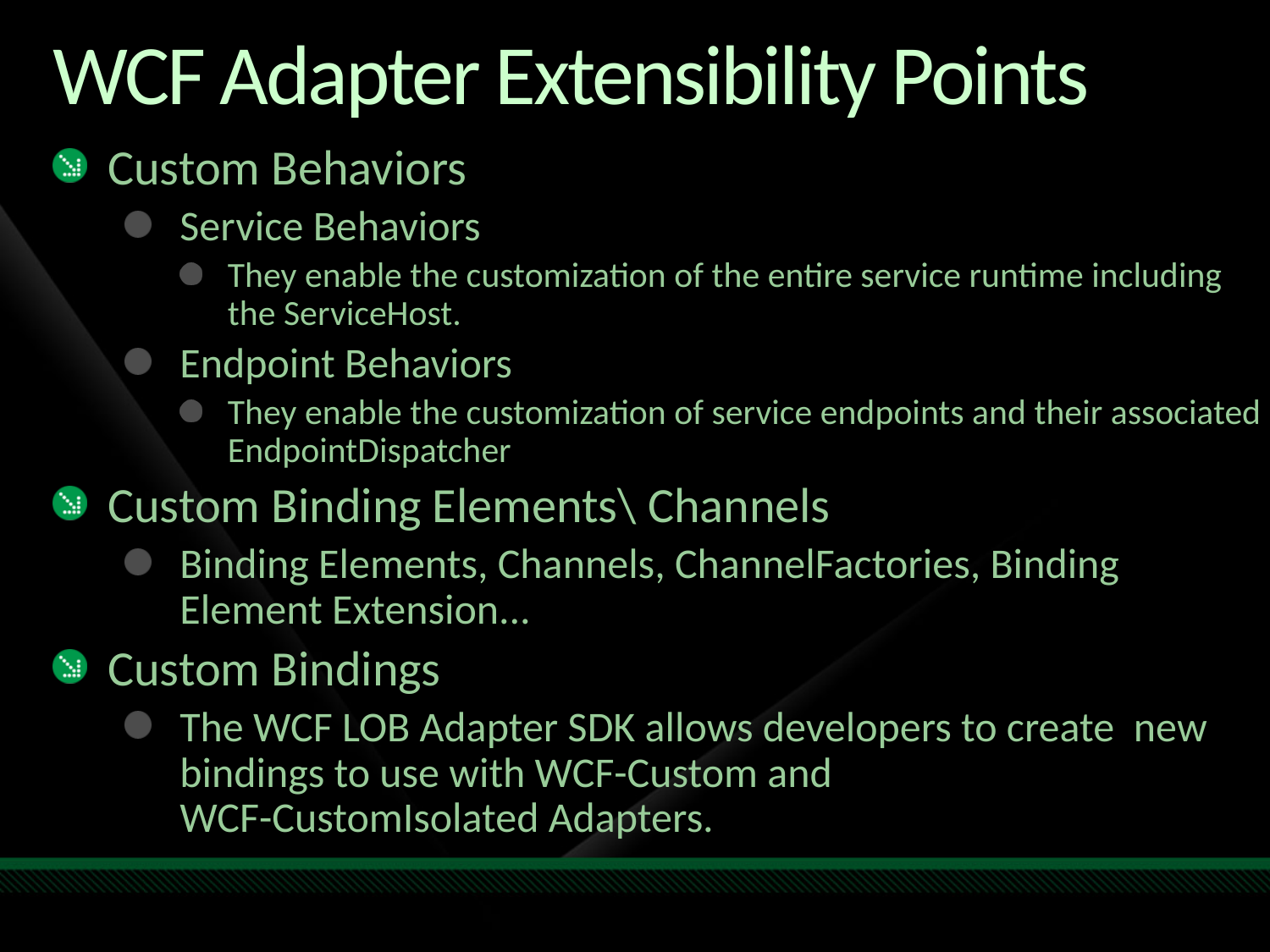

# WCF Adapter Extensibility Points
Custom Behaviors
Service Behaviors
They enable the customization of the entire service runtime including the ServiceHost.
Endpoint Behaviors
They enable the customization of service endpoints and their associated EndpointDispatcher
Custom Binding Elements\ Channels
Binding Elements, Channels, ChannelFactories, Binding Element Extension...
Custom Bindings
The WCF LOB Adapter SDK allows developers to create  new bindings to use with WCF-Custom and
WCF-CustomIsolated Adapters.